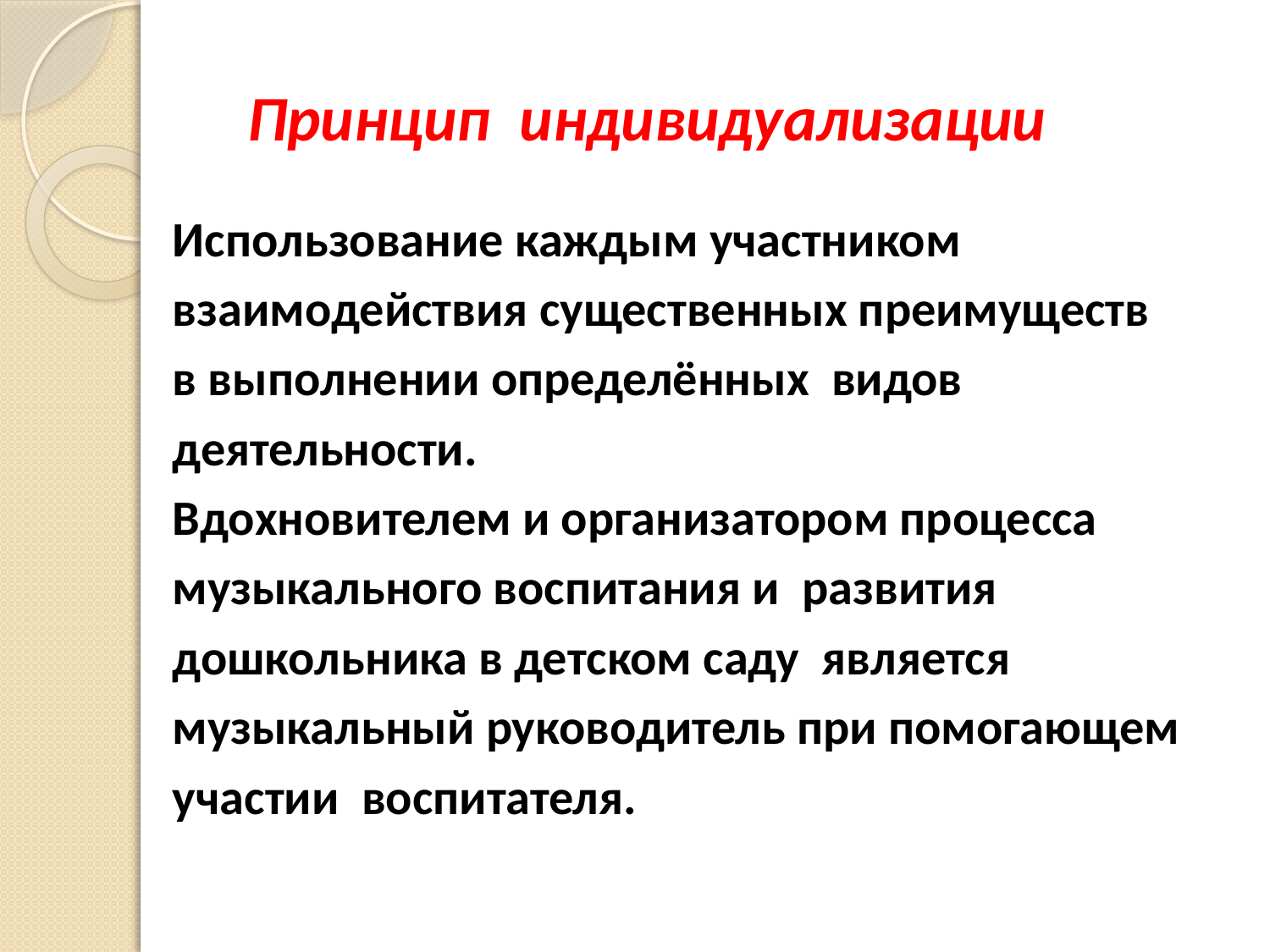

# Принцип  индивидуализации
Использование каждым участником
взаимодействия существенных преимуществ
в выполнении определённых  видов
деятельности.
Вдохновителем и организатором процесса
музыкального воспитания и  развития
дошкольника в детском саду  является
музыкальный руководитель при помогающем
участии  воспитателя.